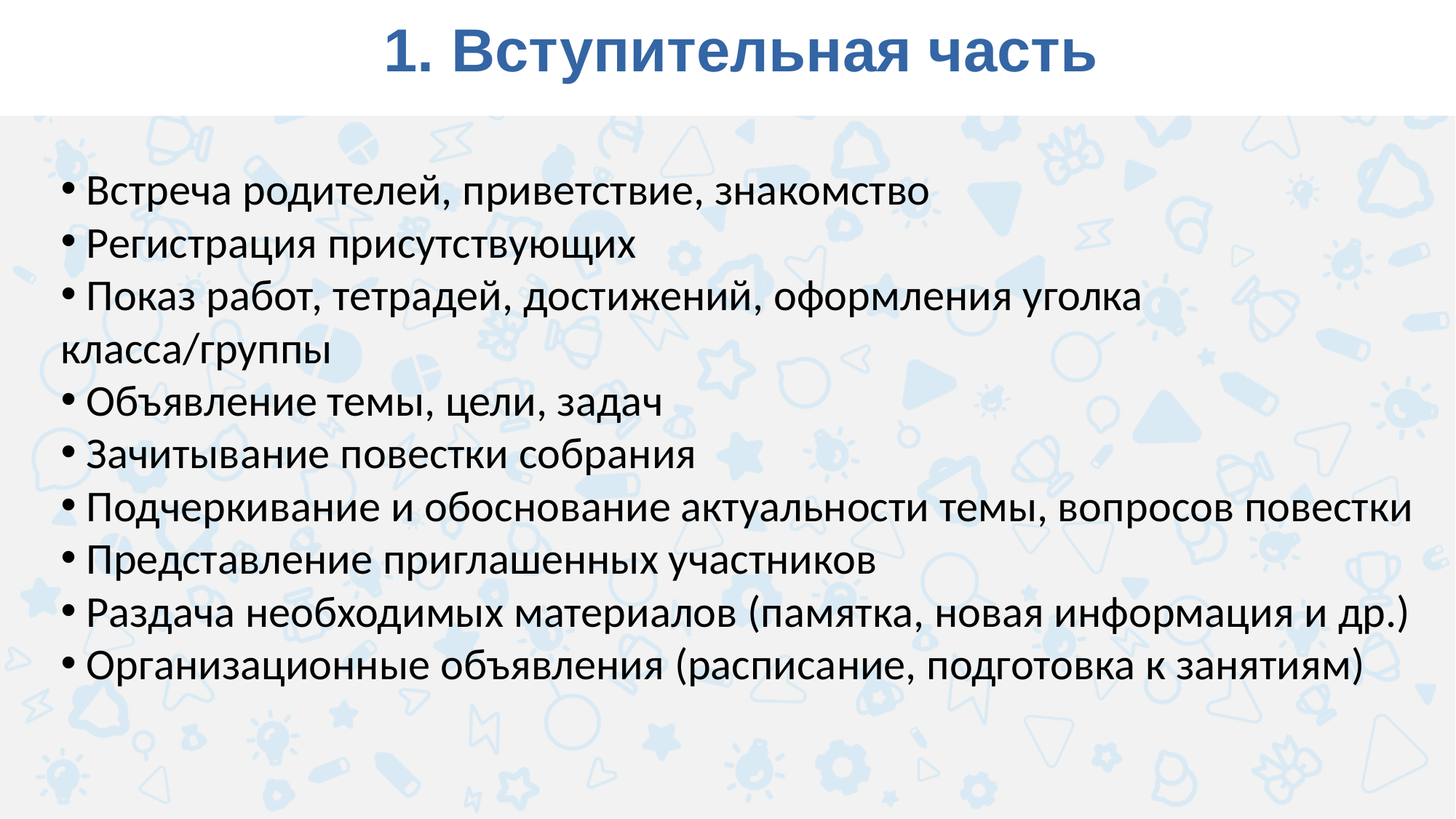

1. Вступительная часть
 Встреча родителей, приветствие, знакомство
 Регистрация присутствующих
 Показ работ, тетрадей, достижений, оформления уголка класса/группы
 Объявление темы, цели, задач
 Зачитывание повестки собрания
 Подчеркивание и обоснование актуальности темы, вопросов повестки
 Представление приглашенных участников
 Раздача необходимых материалов (памятка, новая информация и др.)
 Организационные объявления (расписание, подготовка к занятиям)